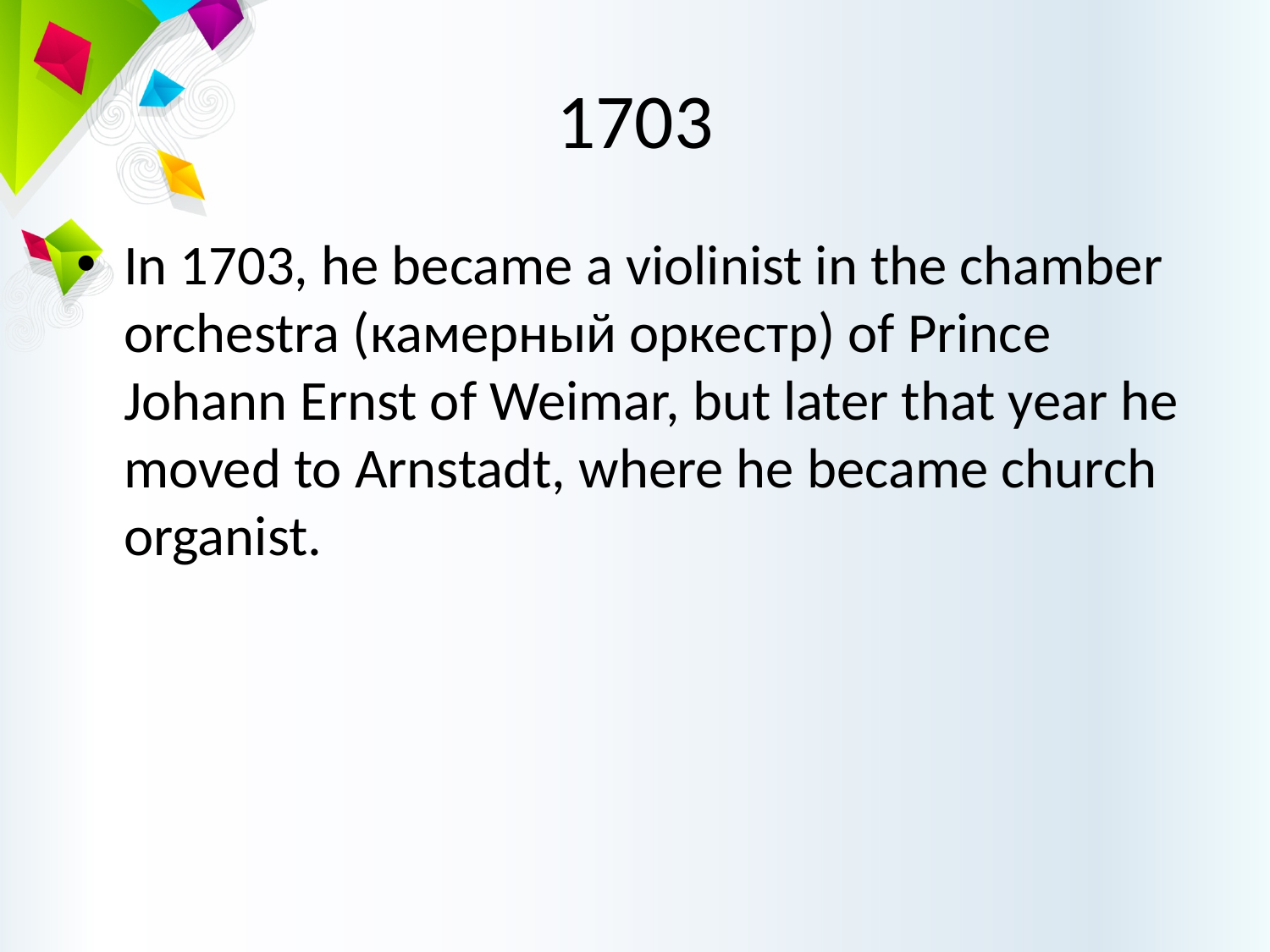

# 1703
In 1703, he became a violinist in the chamber orchestra (камерный оркестр) of Prince Johann Ernst of Weimar, but later that year he moved to Arnstadt, where he became church organist.